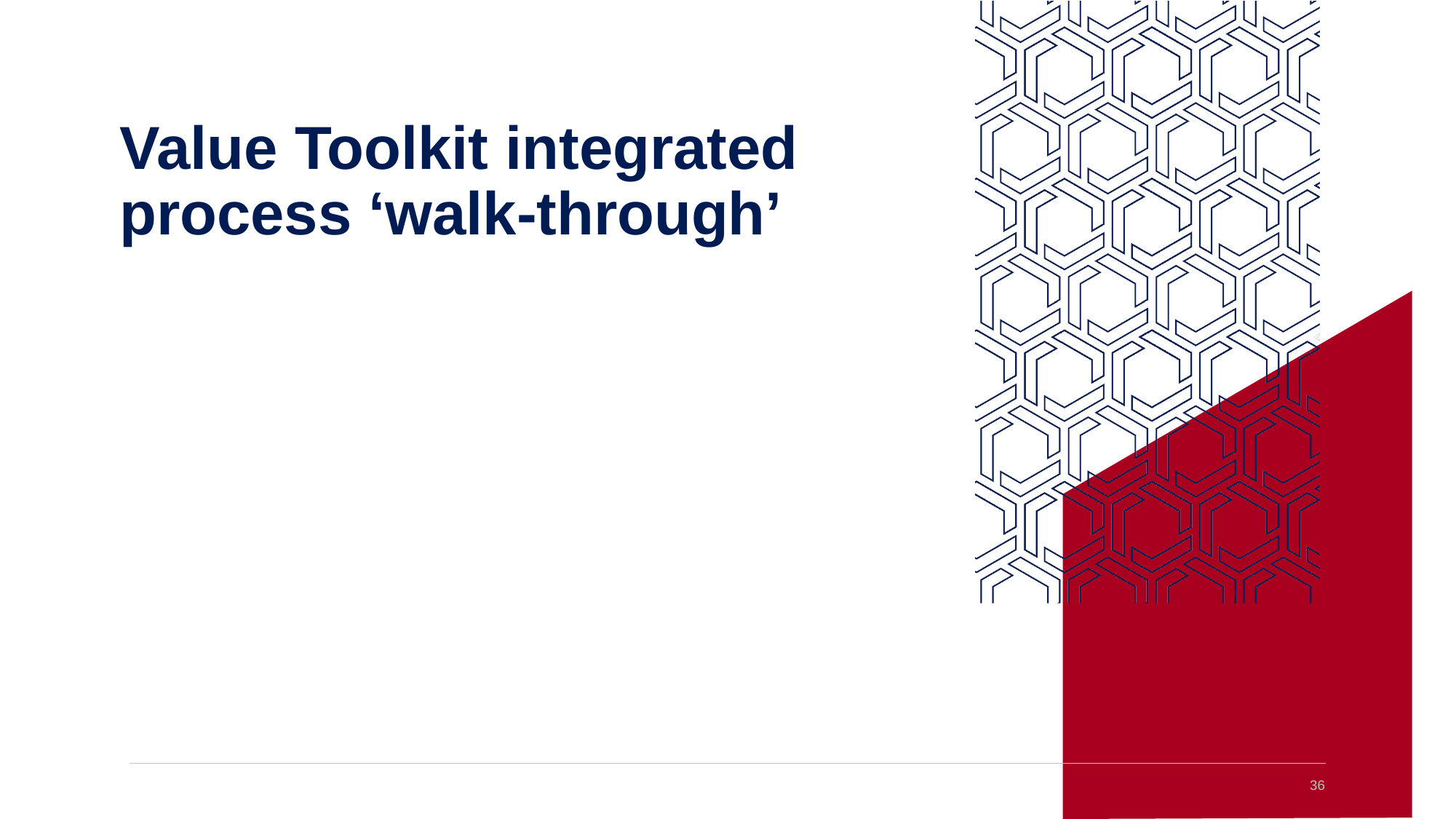

# Value Toolkit integrated process ‘walk-through’
36